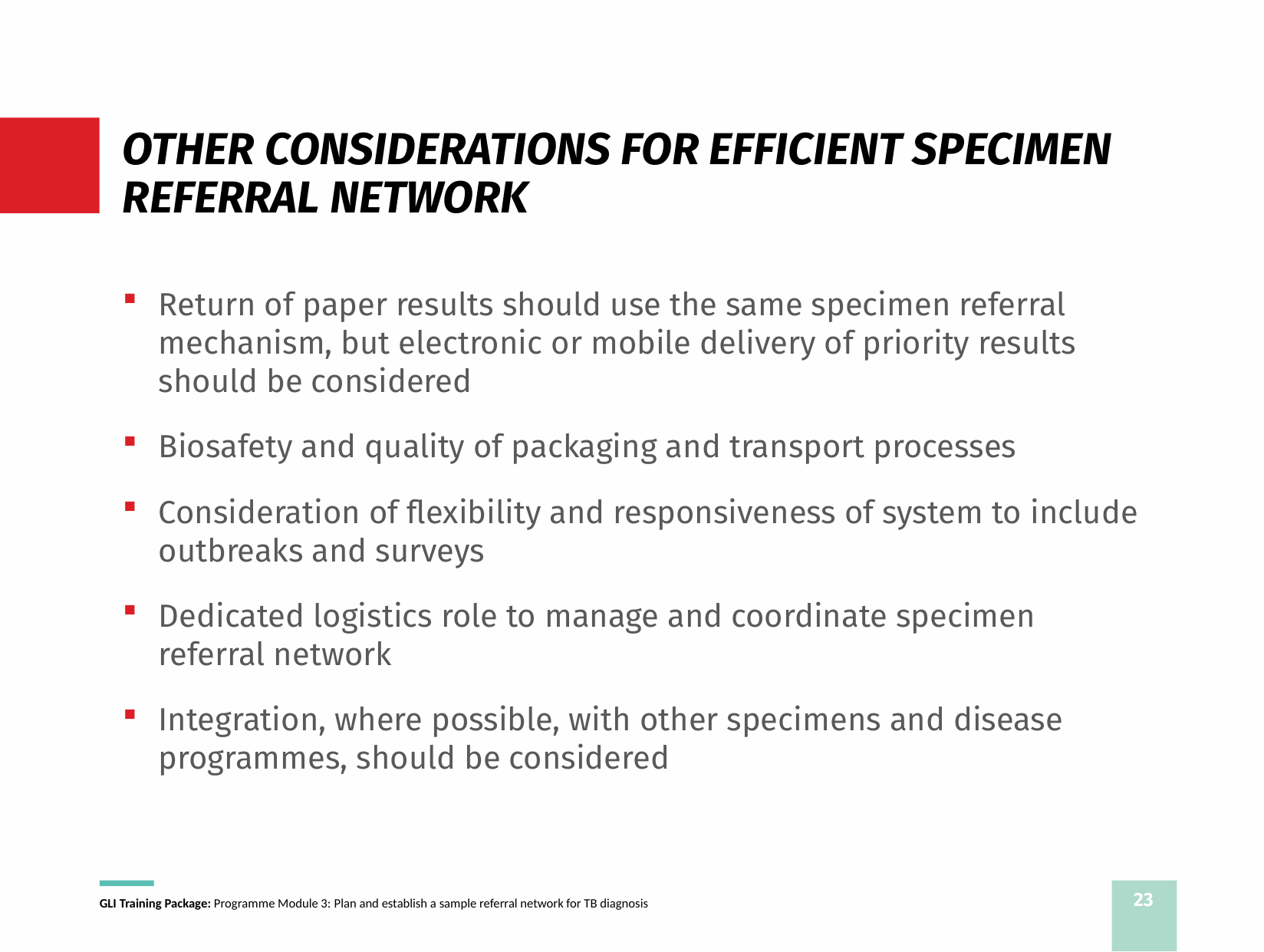

# OTHER CONSIDERATIONS FOR EFFICIENT SPECIMEN REFERRAL NETWORK
Return of paper results should use the same specimen referral mechanism, but electronic or mobile delivery of priority results should be considered
Biosafety and quality of packaging and transport processes
Consideration of flexibility and responsiveness of system to include outbreaks and surveys
Dedicated logistics role to manage and coordinate specimen referral network
Integration, where possible, with other specimens and disease programmes, should be considered